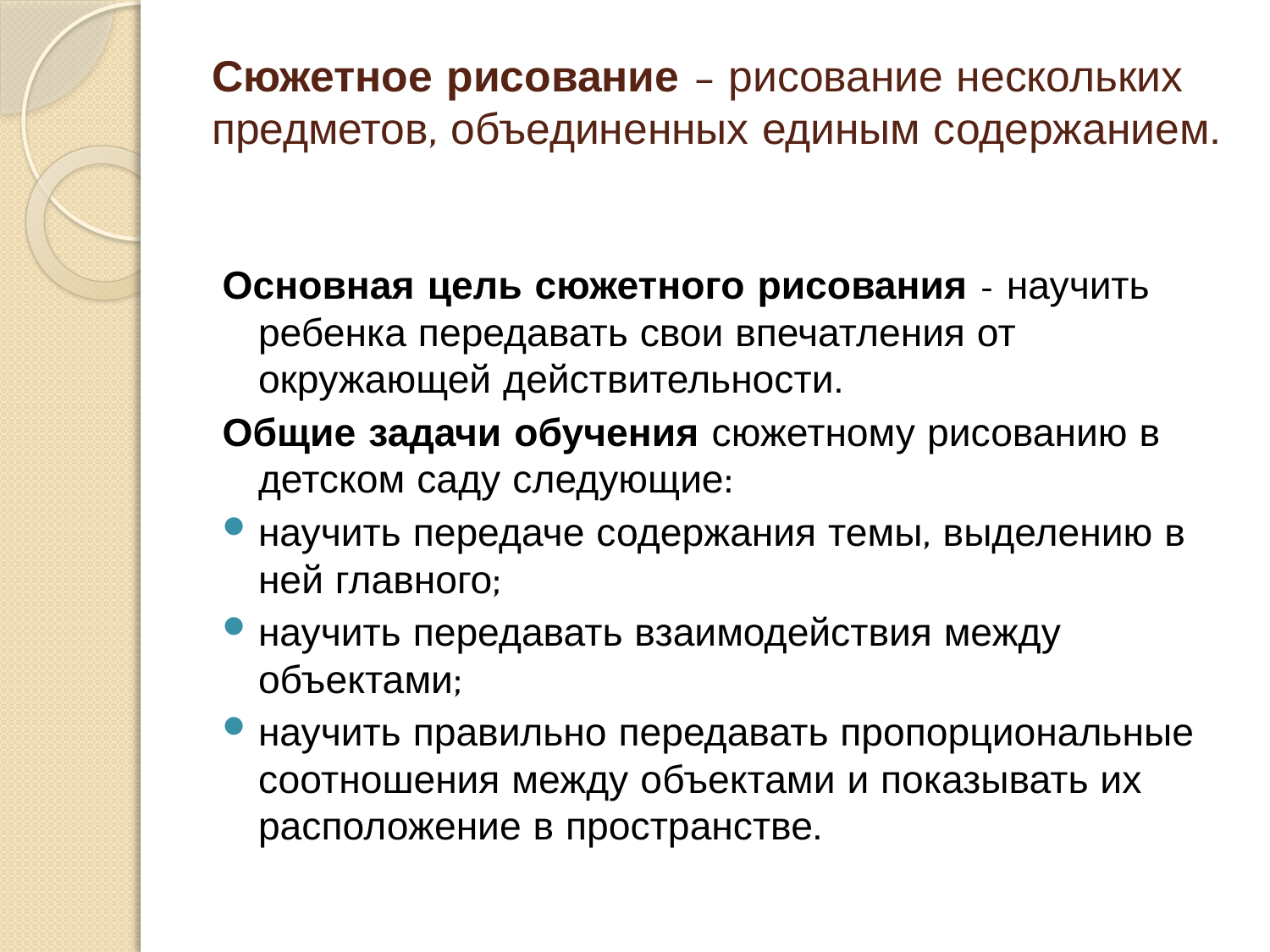

# Сюжетное рисование – рисование нескольких предметов, объединенных единым содержанием.

Основная цель сюжетного рисования - научить ребенка передавать свои впечатления от окружающей действительности.
Общие задачи обучения сюжетному рисованию в детском саду следующие:
научить передаче содержания темы, выделению в ней главного;
научить передавать взаимодействия между объектами;
научить правильно передавать пропорциональные соотношения между объектами и показывать их расположение в пространстве.